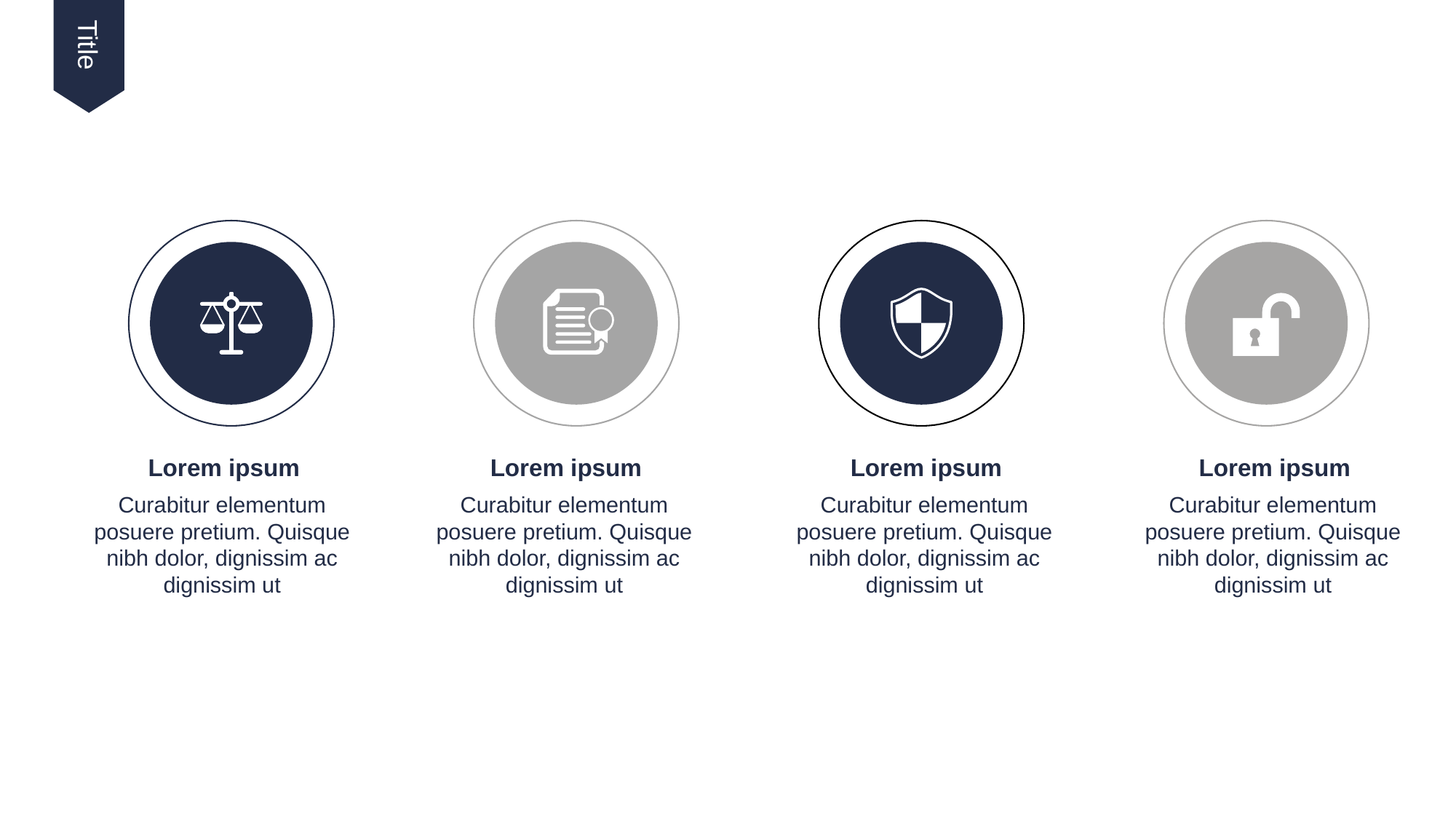

Title

Lorem ipsum
Lorem ipsum
Lorem ipsum
Lorem ipsum
Curabitur elementum posuere pretium. Quisque nibh dolor, dignissim ac dignissim ut
Curabitur elementum posuere pretium. Quisque nibh dolor, dignissim ac dignissim ut
Curabitur elementum posuere pretium. Quisque nibh dolor, dignissim ac dignissim ut
Curabitur elementum posuere pretium. Quisque nibh dolor, dignissim ac dignissim ut